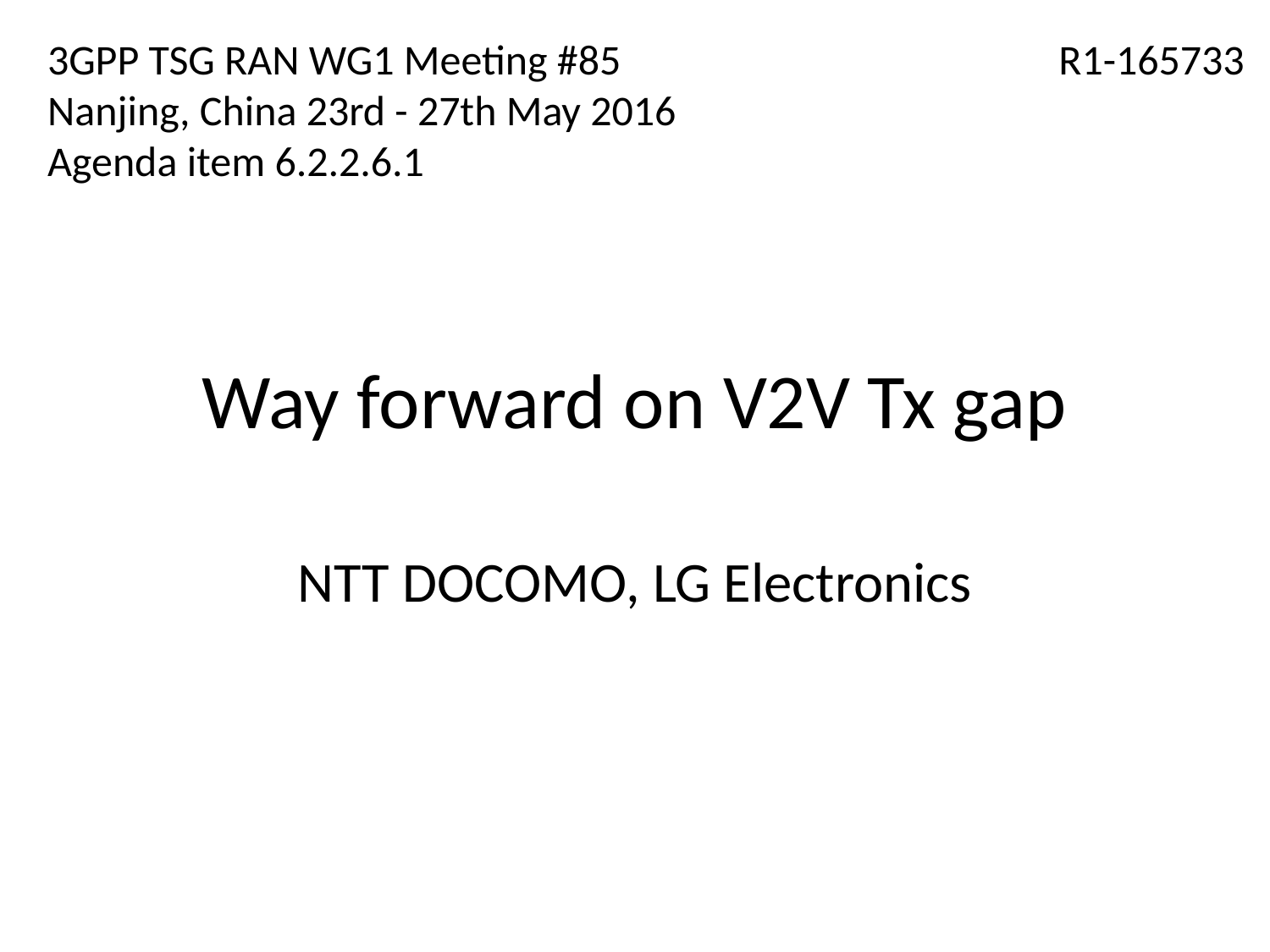

3GPP TSG RAN WG1 Meeting #85
Nanjing, China 23rd - 27th May 2016
Agenda item 6.2.2.6.1
R1-165733
# Way forward on V2V Tx gap
NTT DOCOMO, LG Electronics